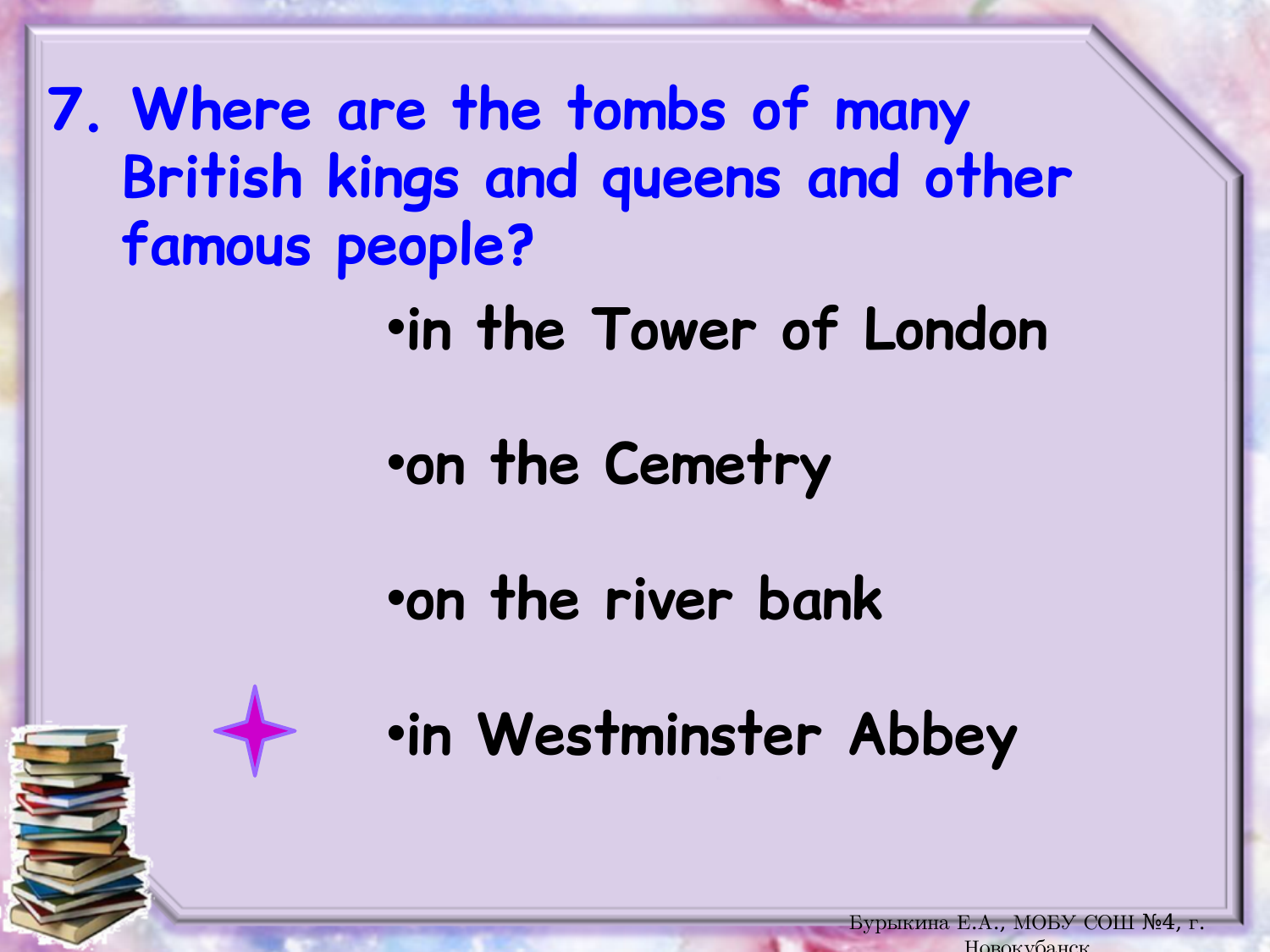

7. Where are the tombs of many British kings and queens and other famous people?
in the Tower of London

on the Cemetry

on the river bank

in Westminster Abbey

Бурыкина Е.А., МОБУ СОШ №4, г. Новокубанск